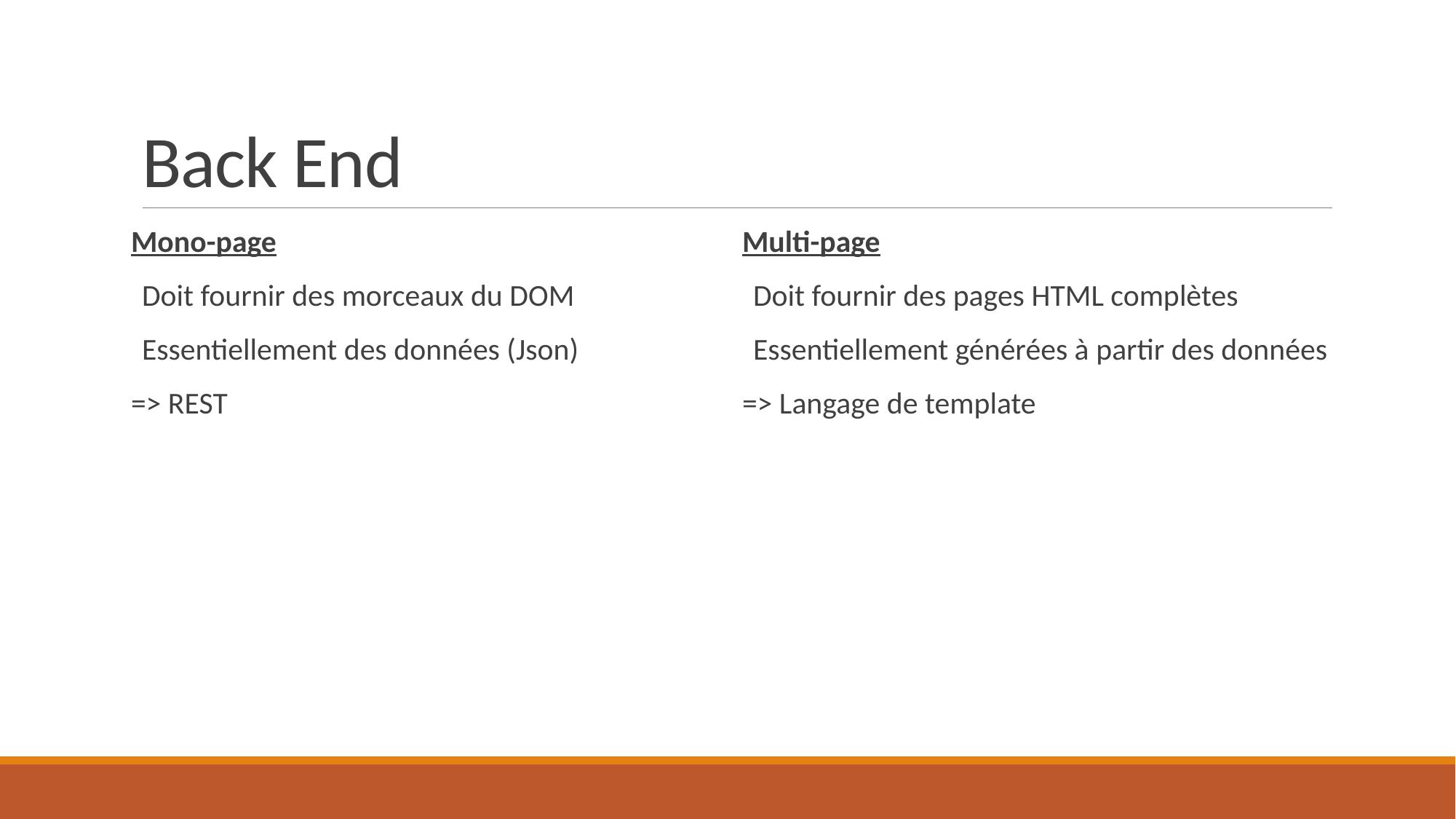

# Back End
Mono-page
Doit fournir des morceaux du DOM
Essentiellement des données (Json)
=> REST
Multi-page
Doit fournir des pages HTML complètes
Essentiellement générées à partir des données
=> Langage de template